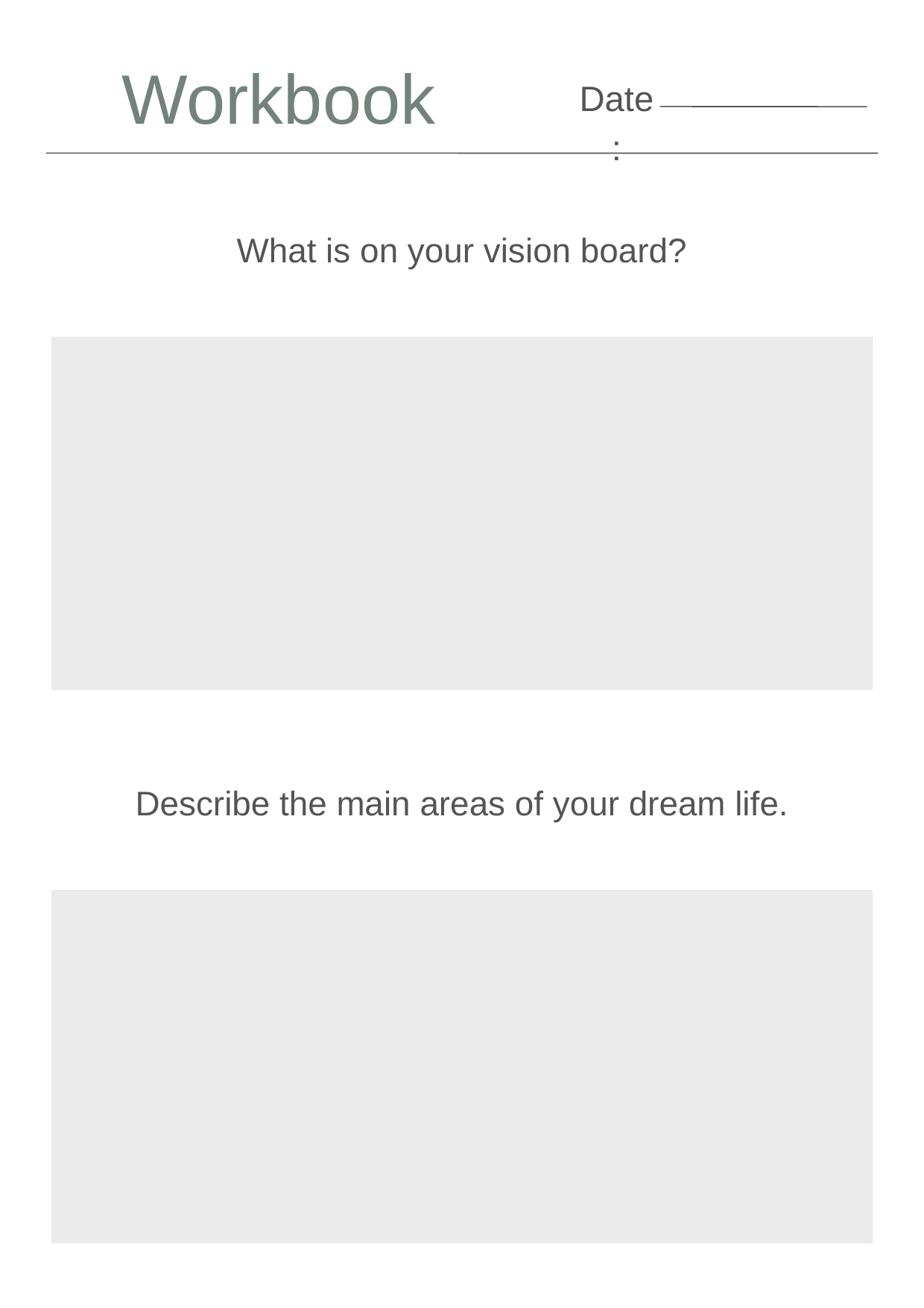

Workbook
Date:

What is on your vision board?

Describe the main areas of your dream life.